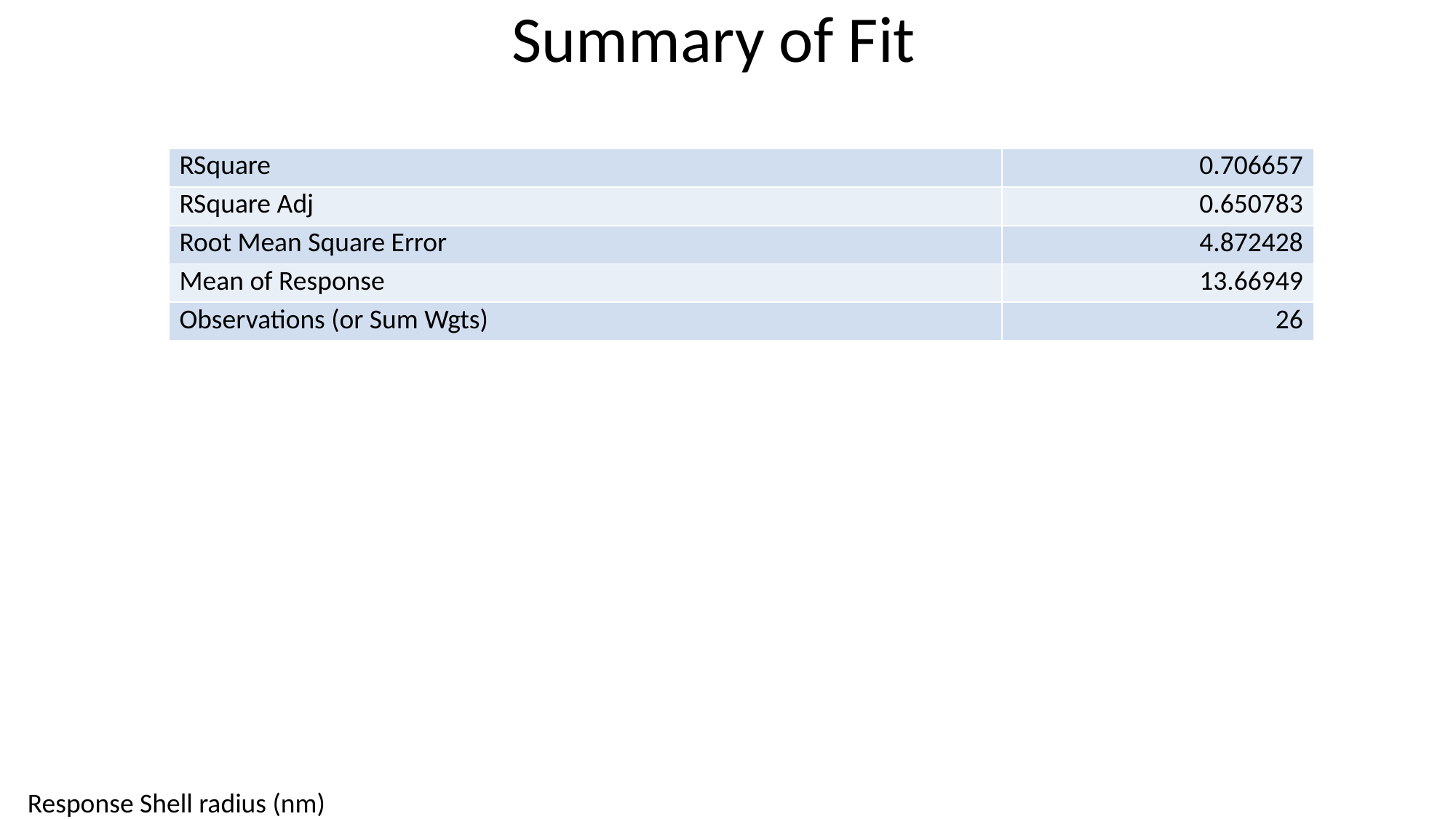

# Summary of Fit
| RSquare | 0.706657 |
| --- | --- |
| RSquare Adj | 0.650783 |
| Root Mean Square Error | 4.872428 |
| Mean of Response | 13.66949 |
| Observations (or Sum Wgts) | 26 |
Response Shell radius (nm)